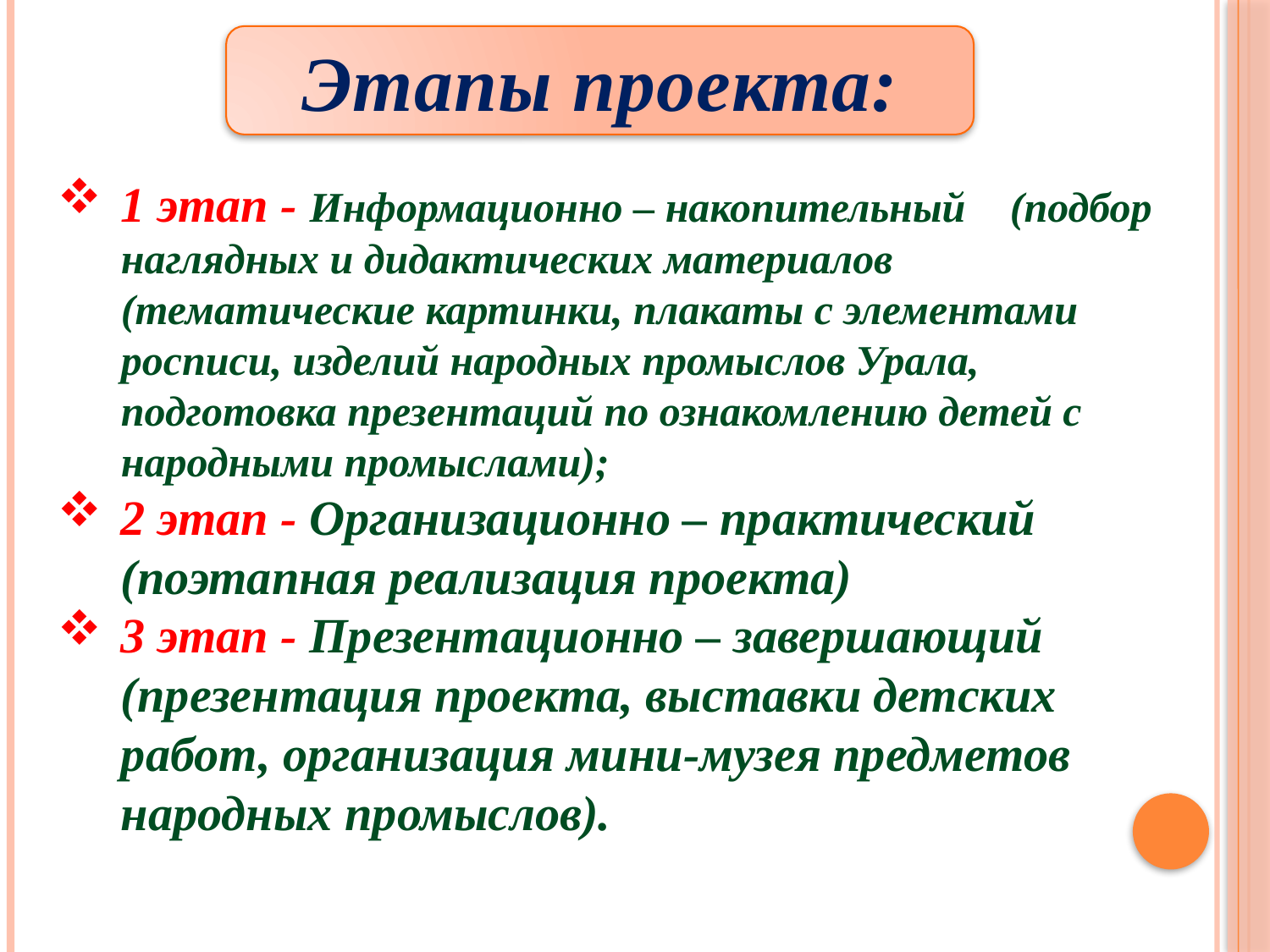

Этапы проекта:

1 этап - Информационно – накопительный	(подбор наглядных и дидактических материалов (тематические картинки, плакаты с элементами росписи, изделий народных промыслов Урала, подготовка презентаций по ознакомлению детей с народными промыслами);
2 этап - Организационно – практический (поэтапная реализация проекта)
3 этап - Презентационно – завершающий (презентация проекта, выставки детских работ, организация мини-музея предметов народных промыслов).